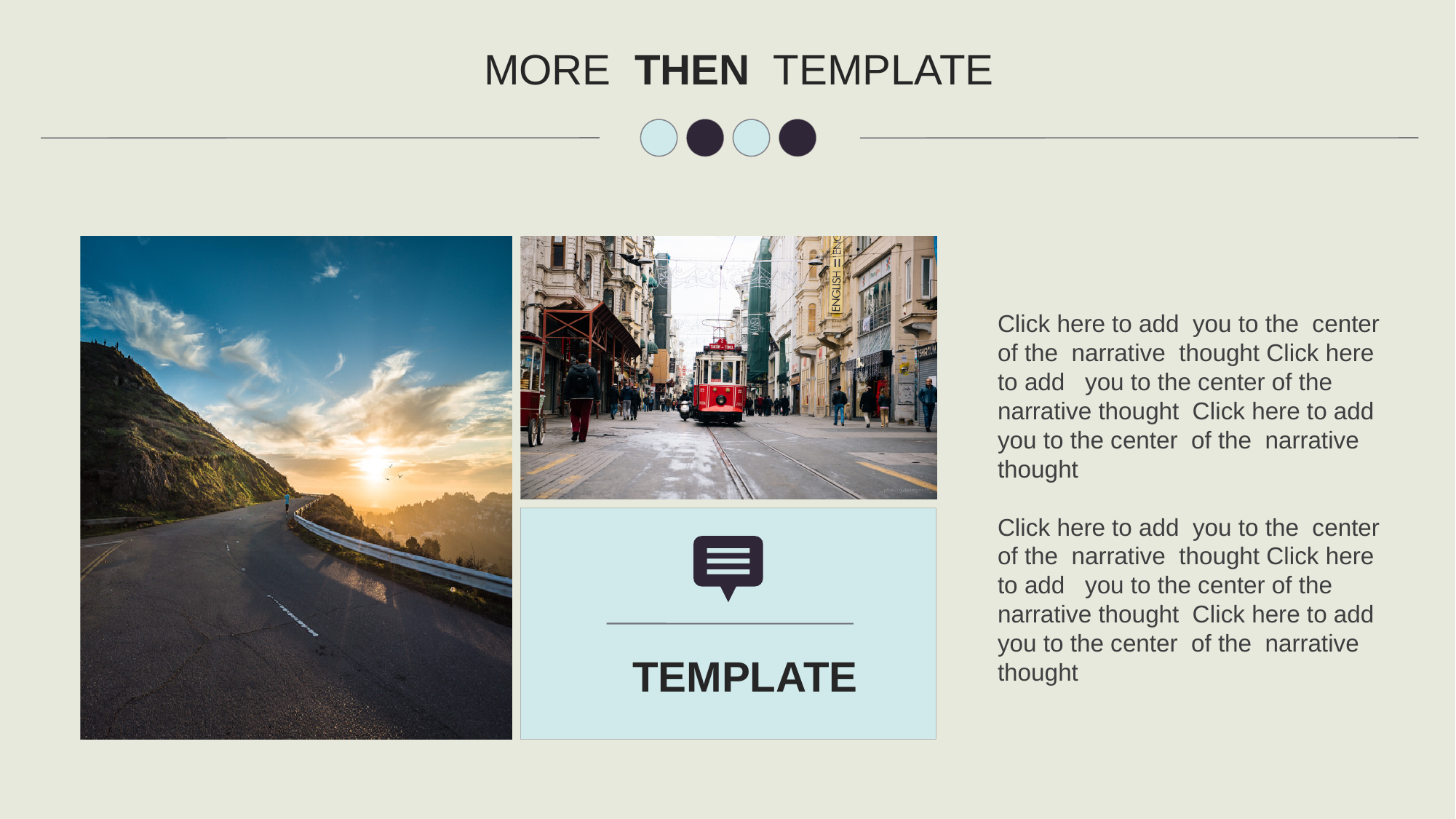

MORE  THEN  TEMPLATE

Click here to add  you to the  center
of the  narrative  thought Click here
to add   you to the center of the
narrative thought  Click here to add
you to the center  of the  narrative
thought

Click here to add  you to the  center
of the  narrative  thought Click here
to add   you to the center of the
narrative thought  Click here to add
you to the center  of the  narrative
thought

TEMPLATE